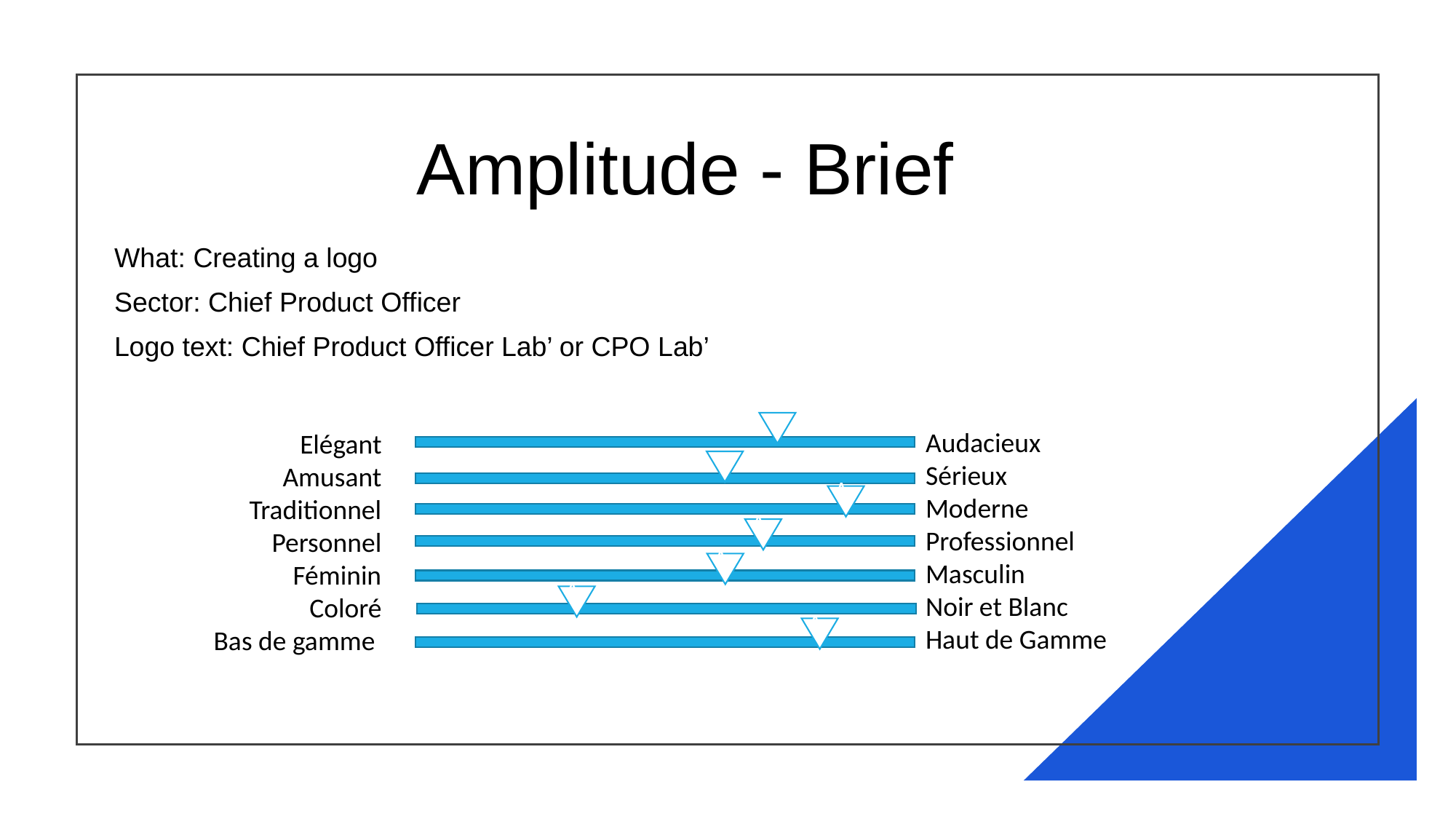

# Amplitude - Brief
What: Creating a logo
Sector: Chief Product Officer
Logo text: Chief Product Officer Lab’ or CPO Lab’

Audacieux
Sérieux
Moderne
Professionnel
Masculin
Noir et Blanc
Haut de Gamme

v

v

v

v

v

Elégant
Amusant
Traditionnel
Personnel
Féminin
Coloré
Bas de gamme